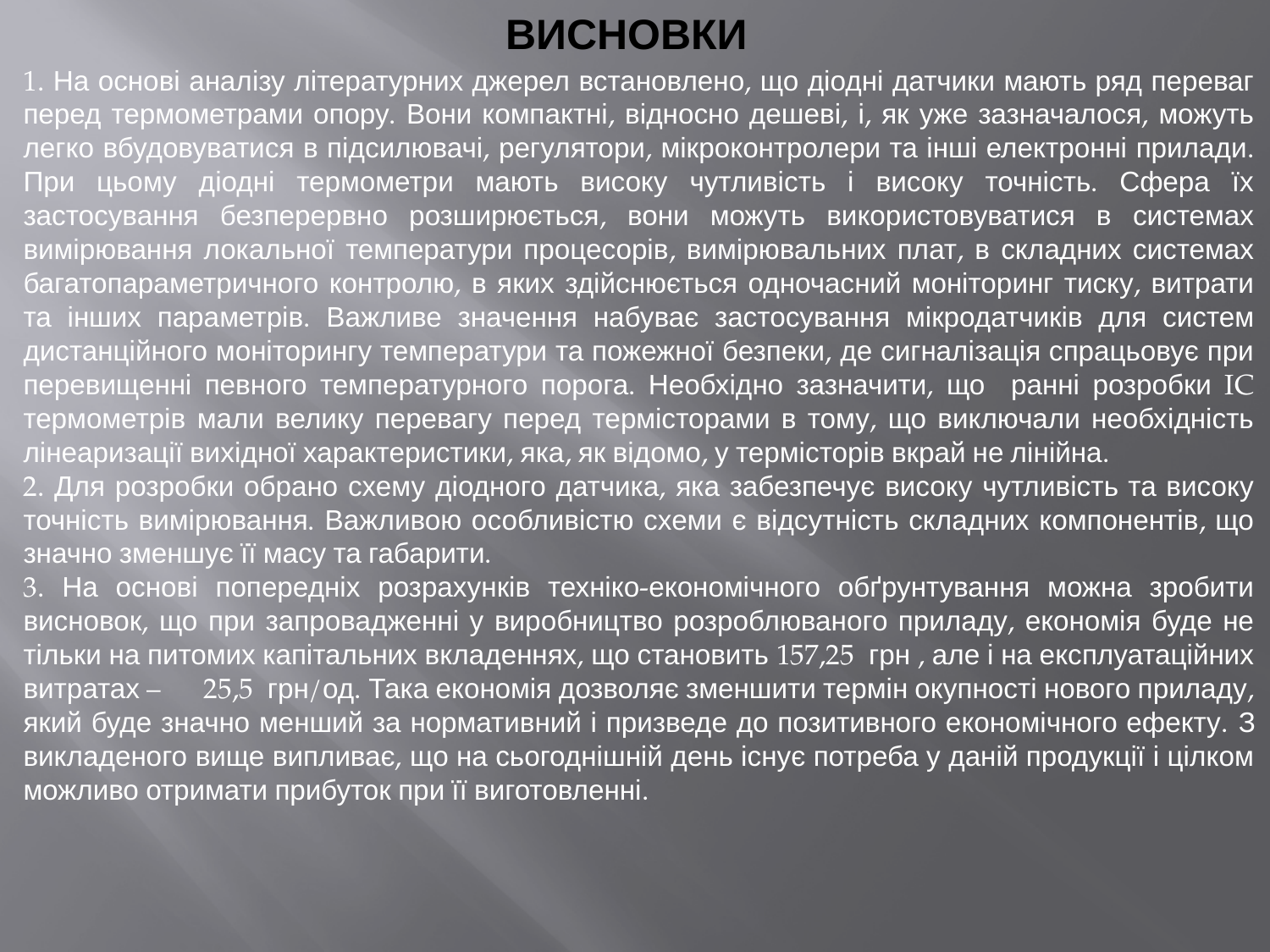

# ВИСНОВКИ
1. На основі аналізу літературних джерел встановлено, що діодні датчики мають ряд переваг перед термометрами опору. Вони компактні, відносно дешеві, і, як уже зазначалося, можуть легко вбудовуватися в підсилювачі, регулятори, мікроконтролери та інші електронні прилади. При цьому діодні термометри мають високу чутливість і високу точність. Сфера їх застосування безперервно розширюється, вони можуть використовуватися в системах вимірювання локальної температури процесорів, вимірювальних плат, в складних системах багатопараметричного контролю, в яких здійснюється одночасний моніторинг тиску, витрати та інших параметрів. Важливе значення набуває застосування мікродатчиків для систем дистанційного моніторингу температури та пожежної безпеки, де сигналізація спрацьовує при перевищенні певного температурного порога. Необхідно зазначити, що  ранні розробки IC термометрів мали велику перевагу перед термісторами в тому, що виключали необхідність лінеаризації вихідної характеристики, яка, як відомо, у термісторів вкрай не лінійна.
2. Для розробки обрано схему діодного датчика, яка забезпечує високу чутливість та високу точність вимірювання. Важливою особливістю схеми є відсутність складних компонентів, що значно зменшує її масу та габарити.
3. На основі попередніх розрахунків техніко-економічного обґрунтування можна зробити висновок, що при запровадженні у виробництво розроблюваного приладу, економія буде не тільки на питомих капітальних вкладеннях, що становить 157,25  грн , але і на експлуатаційних витратах –      25,5  грн/од. Така економія дозволяє зменшити термін окупності нового приладу, який буде значно менший за нормативний і призведе до позитивного економічного ефекту. З викладеного вище випливає, що на сьогоднішній день існує потреба у даній продукції і цілком можливо отримати прибуток при її виготовленні.